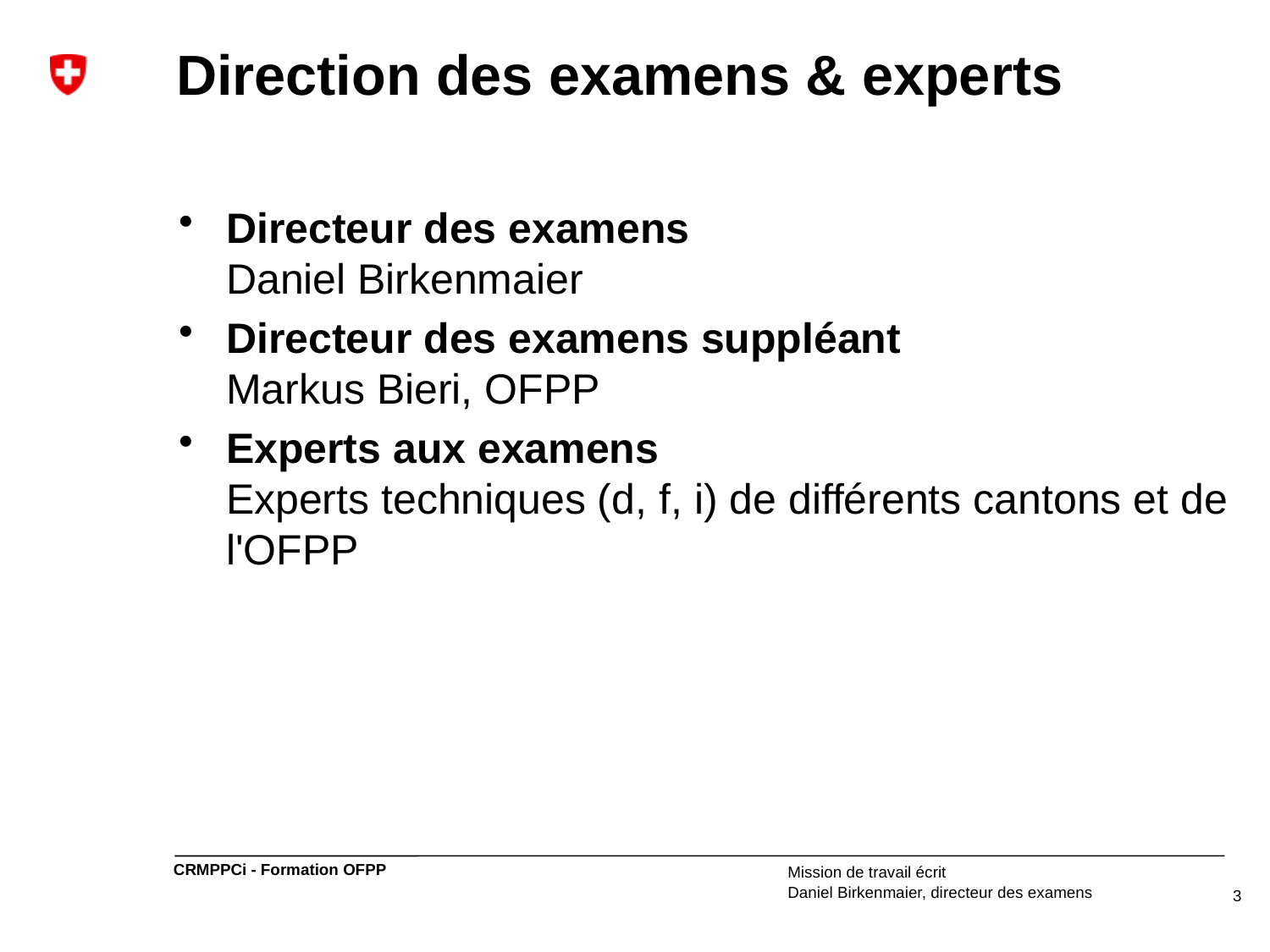

# Direction des examens & experts
Directeur des examens                                         Daniel Birkenmaier
Directeur des examens suppléant                         Markus Bieri, OFPP
Experts aux examens                                           Experts techniques (d, f, i) de différents cantons et de l'OFPP
Mission de travail écrit
Daniel Birkenmaier, directeur des examens